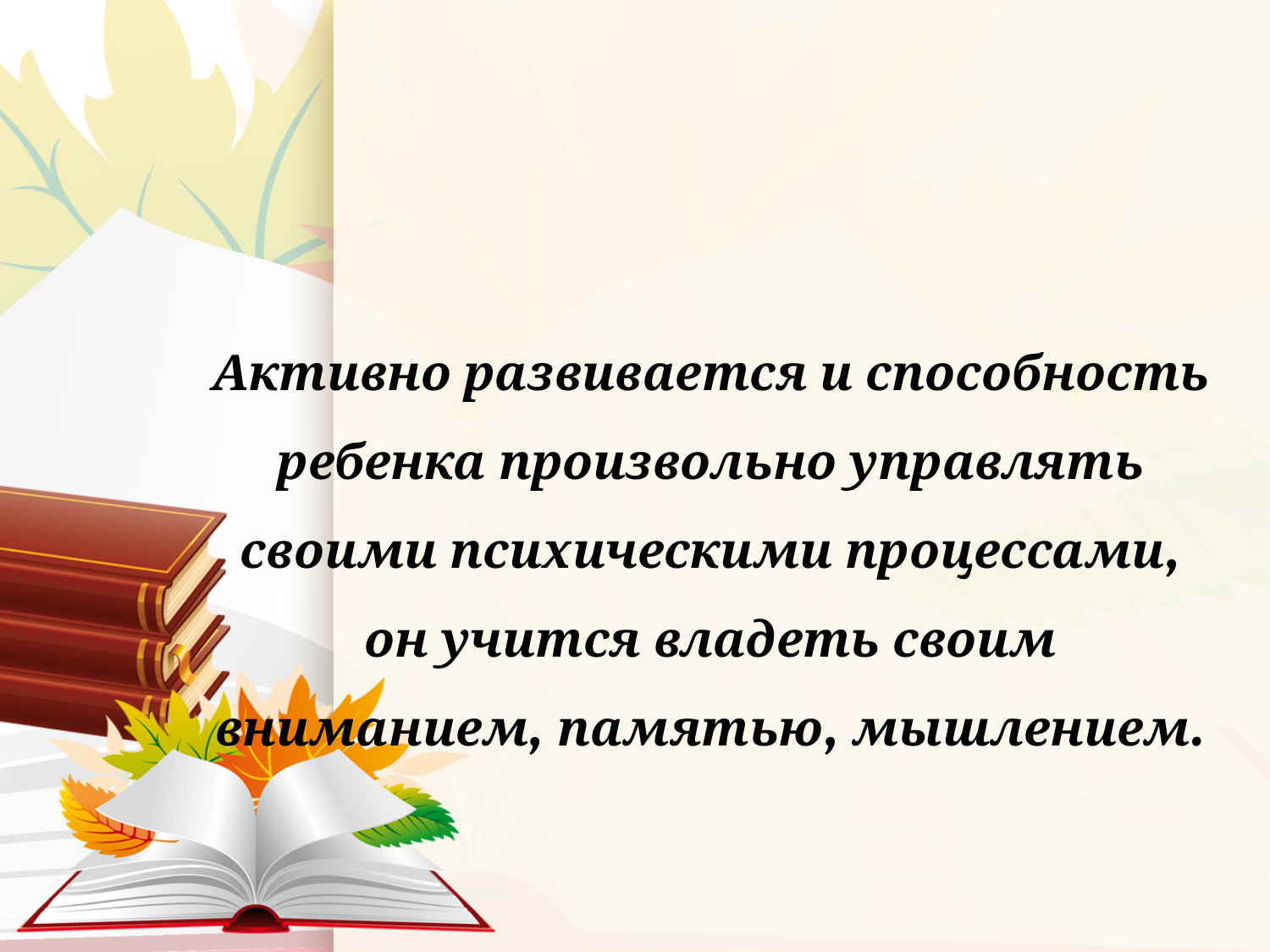

Активно развивается и способность ребенка произвольно управлять своими психическими процессами, он учится владеть своим вниманием, памятью, мышлением.